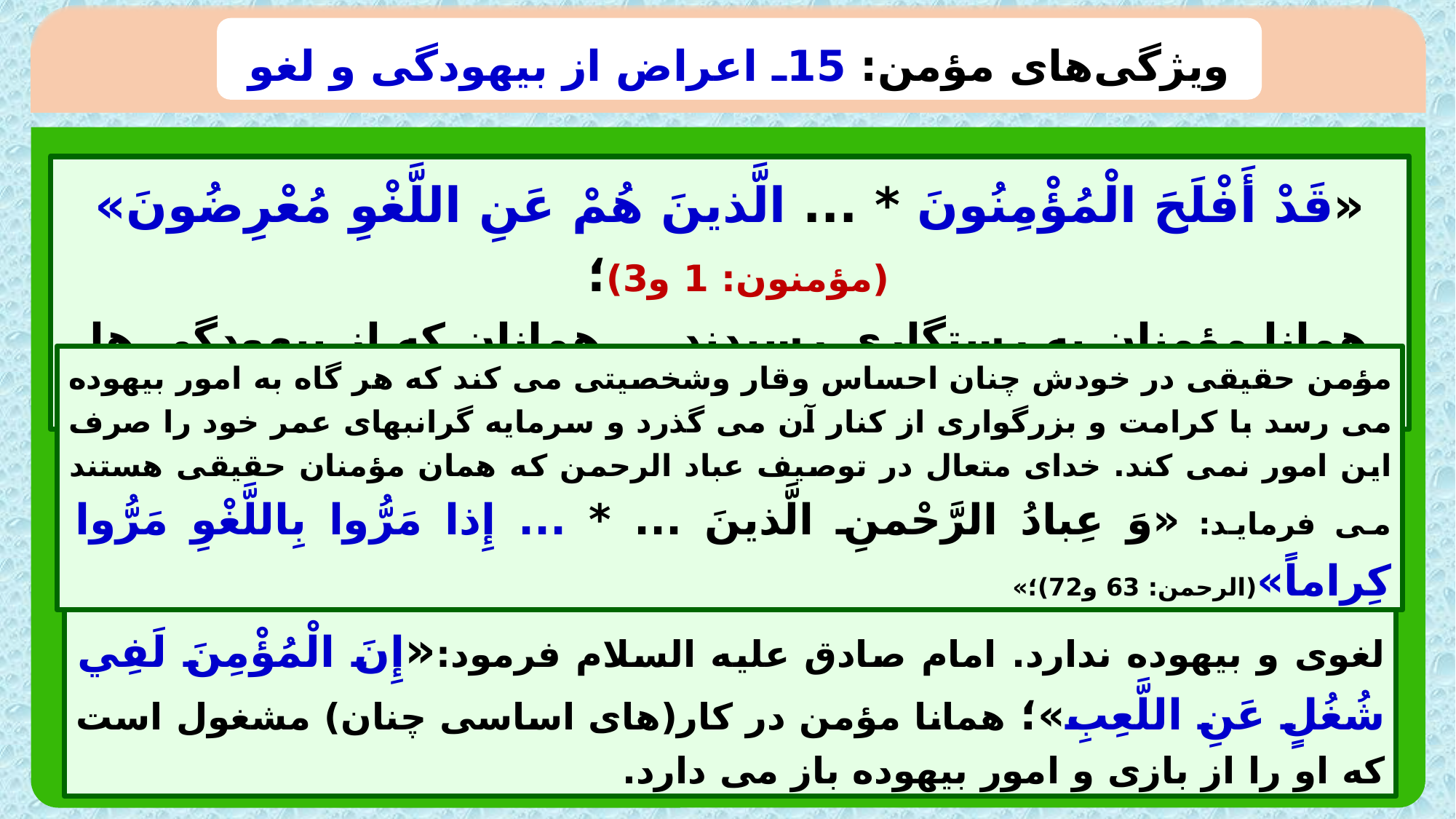

ویژگی‌های مؤمن: 15ـ اعراض از بیهودگی و لغو

«قَدْ أَفْلَحَ الْمُؤْمِنُونَ * ... الَّذينَ هُمْ عَنِ اللَّغْوِ مُعْرِضُونَ» (مؤمنون: 1 و3)؛
همانا مؤمنان به رستگاری رسیدند ... همانان که از بیهودگی ها دوری می کنند.
مؤمن حقیقی در خودش چنان احساس وقار وشخصیتی می کند که هر گاه به امور بیهوده می رسد با کرامت و بزرگواری از کنار آن می گذرد و سرمایه گرانبهای عمر خود را صرف این امور نمی کند. خدای متعال در توصیف عباد الرحمن که همان مؤمنان حقیقی هستند می فرماید: «وَ عِبادُ الرَّحْمنِ‏ الَّذينَ ... * ... إِذا مَرُّوا بِاللَّغْوِ مَرُّوا كِراماً»(الرحمن: 63 و72)؛»
مؤمن بقدری اشتغال به امور اساسی و ضروری دارد که وقتی برای امور لغوی و بیهوده ندارد. امام صادق علیه السلام فرمود:«إِنَ‏ الْمُؤْمِنَ‏ لَفِي‏ شُغُلٍ‏ عَنِ‏ اللَّعِبِ‏»؛ همانا مؤمن در کار(های اساسی چنان) مشغول است که او را از بازی و امور بیهوده باز می دارد.